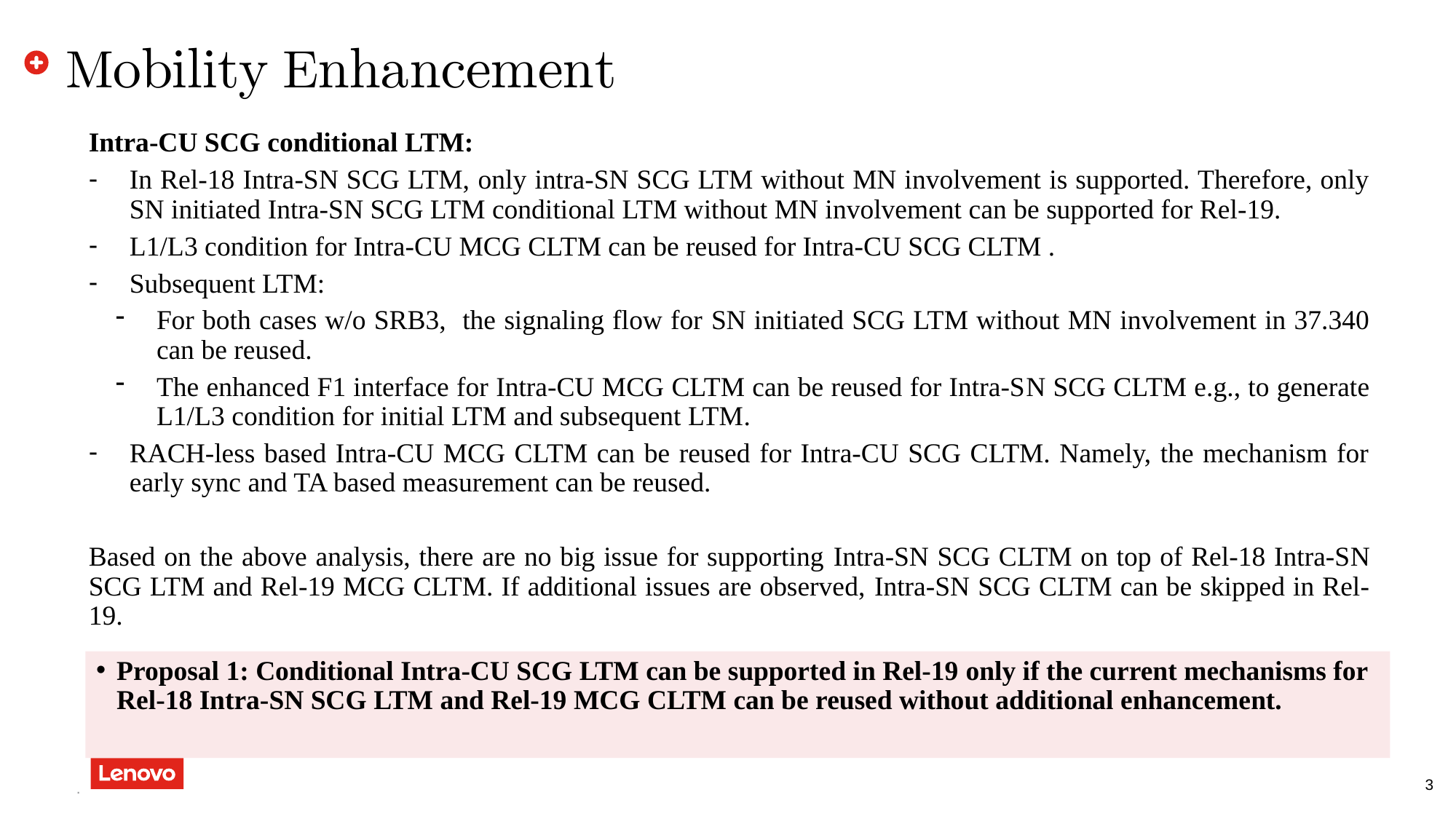

# Mobility Enhancement
Intra-CU SCG conditional LTM:
In Rel-18 Intra-SN SCG LTM, only intra-SN SCG LTM without MN involvement is supported. Therefore, only SN initiated Intra-SN SCG LTM conditional LTM without MN involvement can be supported for Rel-19.
L1/L3 condition for Intra-CU MCG CLTM can be reused for Intra-CU SCG CLTM .
Subsequent LTM:
For both cases w/o SRB3,  the signaling flow for SN initiated SCG LTM without MN involvement in 37.340 can be reused.
The enhanced F1 interface for Intra-CU MCG CLTM can be reused for Intra-SN SCG CLTM e.g., to generate L1/L3 condition for initial LTM and subsequent LTM.
RACH-less based Intra-CU MCG CLTM can be reused for Intra-CU SCG CLTM. Namely, the mechanism for early sync and TA based measurement can be reused.

Based on the above analysis, there are no big issue for supporting Intra-SN SCG CLTM on top of Rel-18 Intra-SN SCG LTM and Rel-19 MCG CLTM. If additional issues are observed, Intra-SN SCG CLTM can be skipped in Rel-19.

Proposal 1: Conditional Intra-CU SCG LTM can be supported in Rel-19 only if the current mechanisms for Rel-18 Intra-SN SCG LTM and Rel-19 MCG CLTM can be reused without additional enhancement.

.